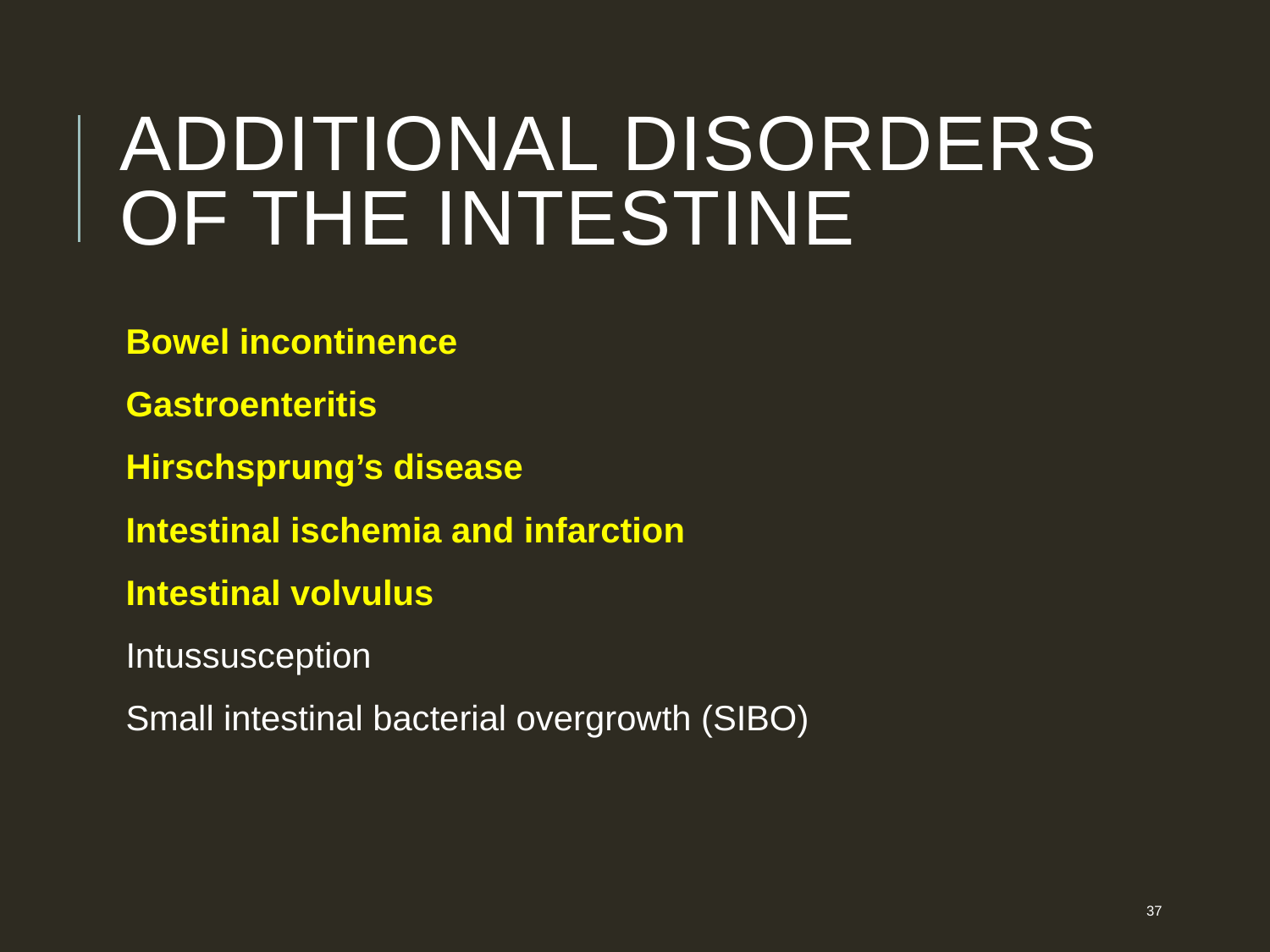

# Additional Disorders of the Intestine
Bowel incontinence
Gastroenteritis
Hirschsprung’s disease
Intestinal ischemia and infarction
Intestinal volvulus
Intussusception
Small intestinal bacterial overgrowth (SIBO)
 37